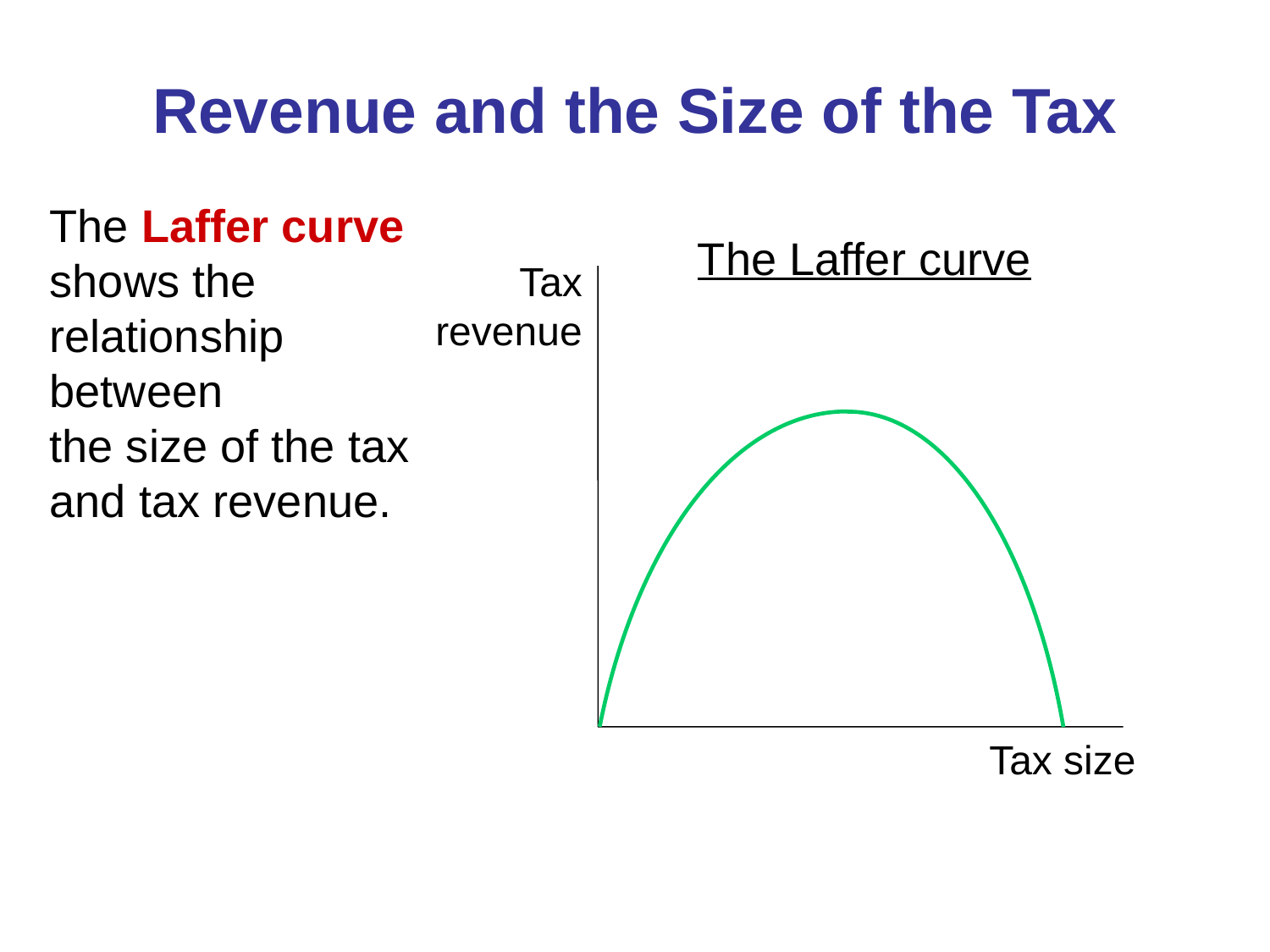

0
# Revenue and the Size of the Tax
The Laffer curve shows the relationship between
the size of the tax and tax revenue.
The Laffer curve
Tax revenue

Tax size